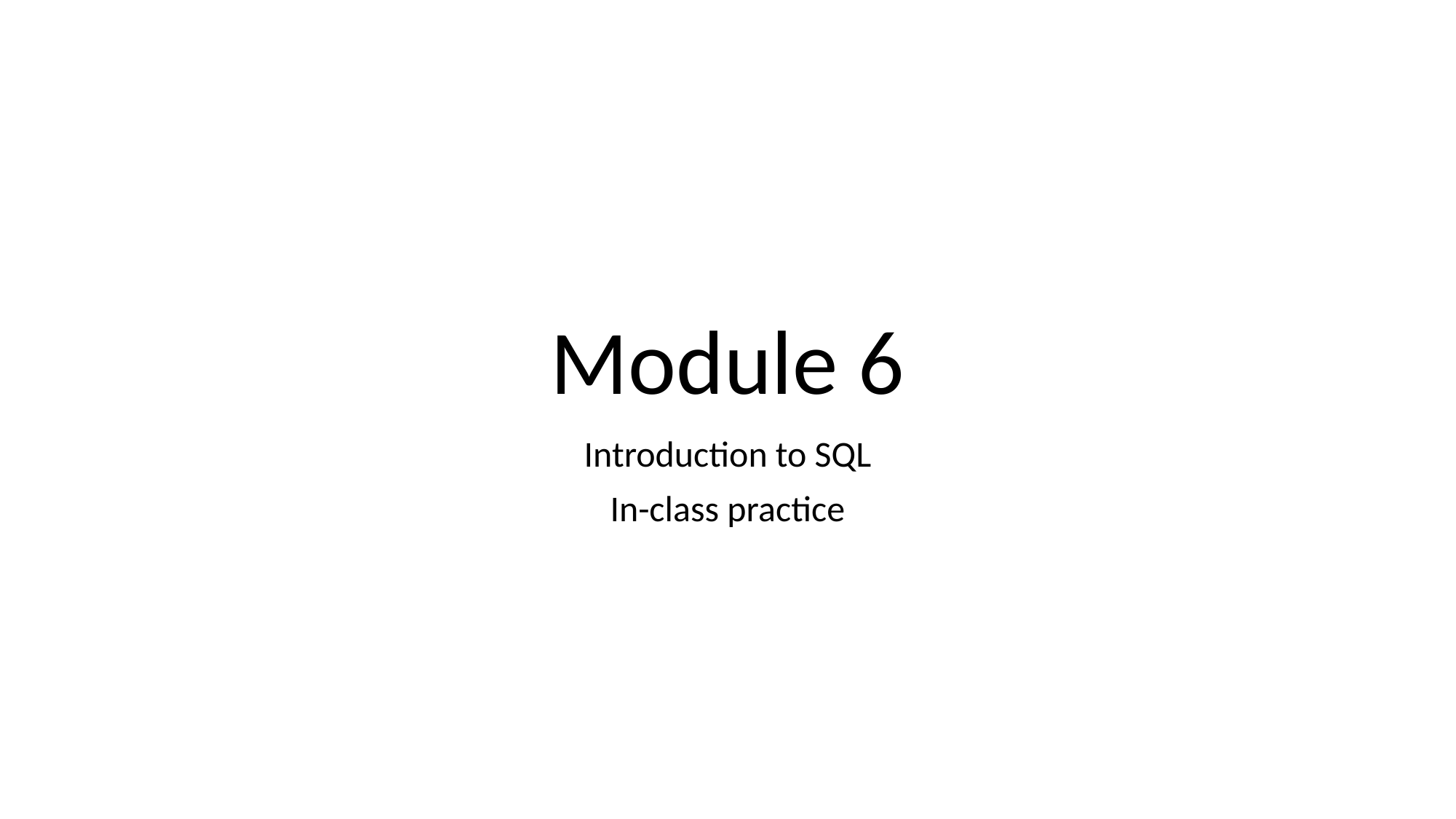

# Module 6
Introduction to SQL
In-class practice